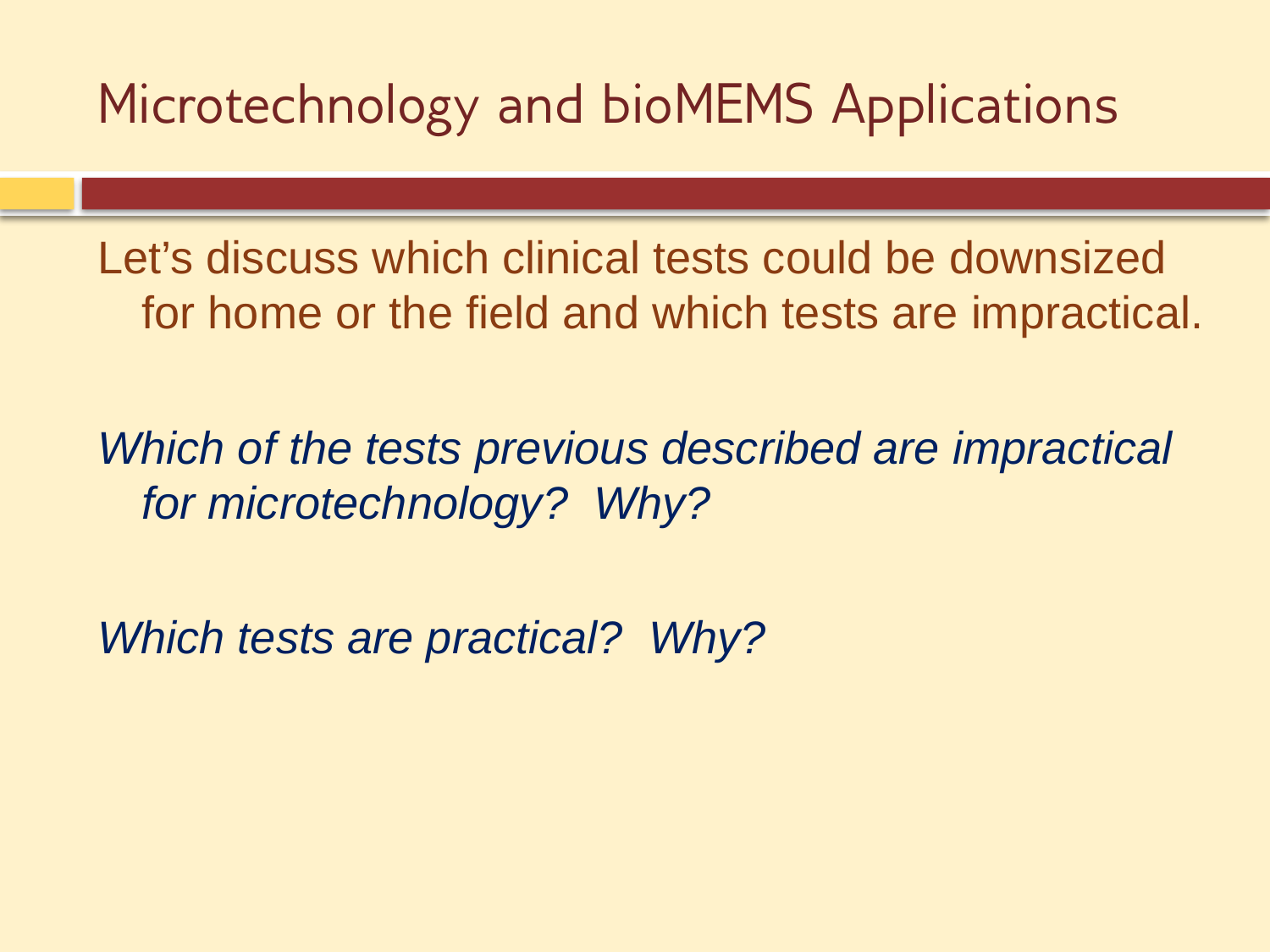

# Microtechnology and bioMEMS Applications
Let’s discuss which clinical tests could be downsized for home or the field and which tests are impractical.

Which of the tests previous described are impractical for microtechnology?  Why?

Which tests are practical?  Why?